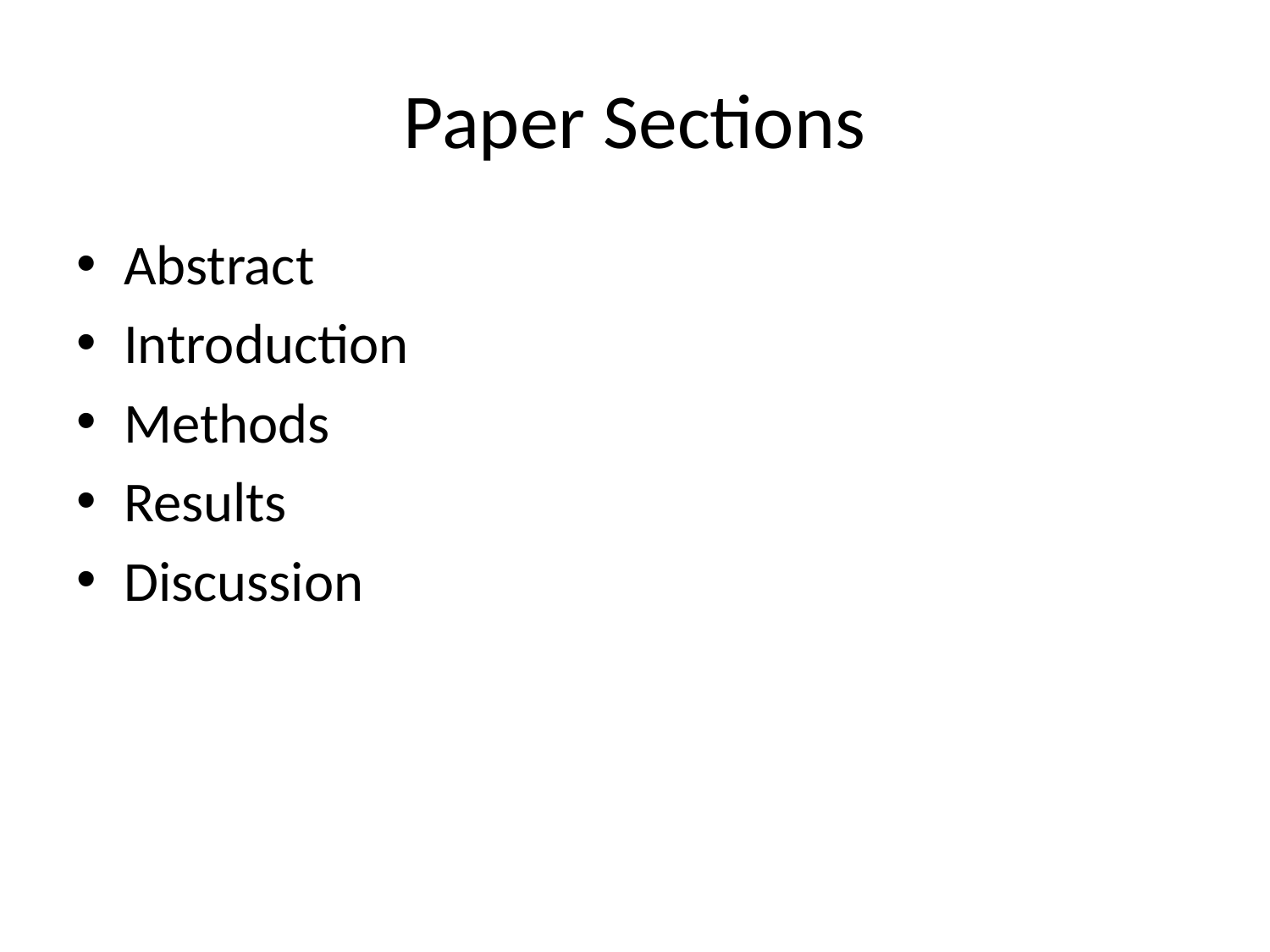

# Paper Sections
Abstract
Introduction
Methods
Results
Discussion